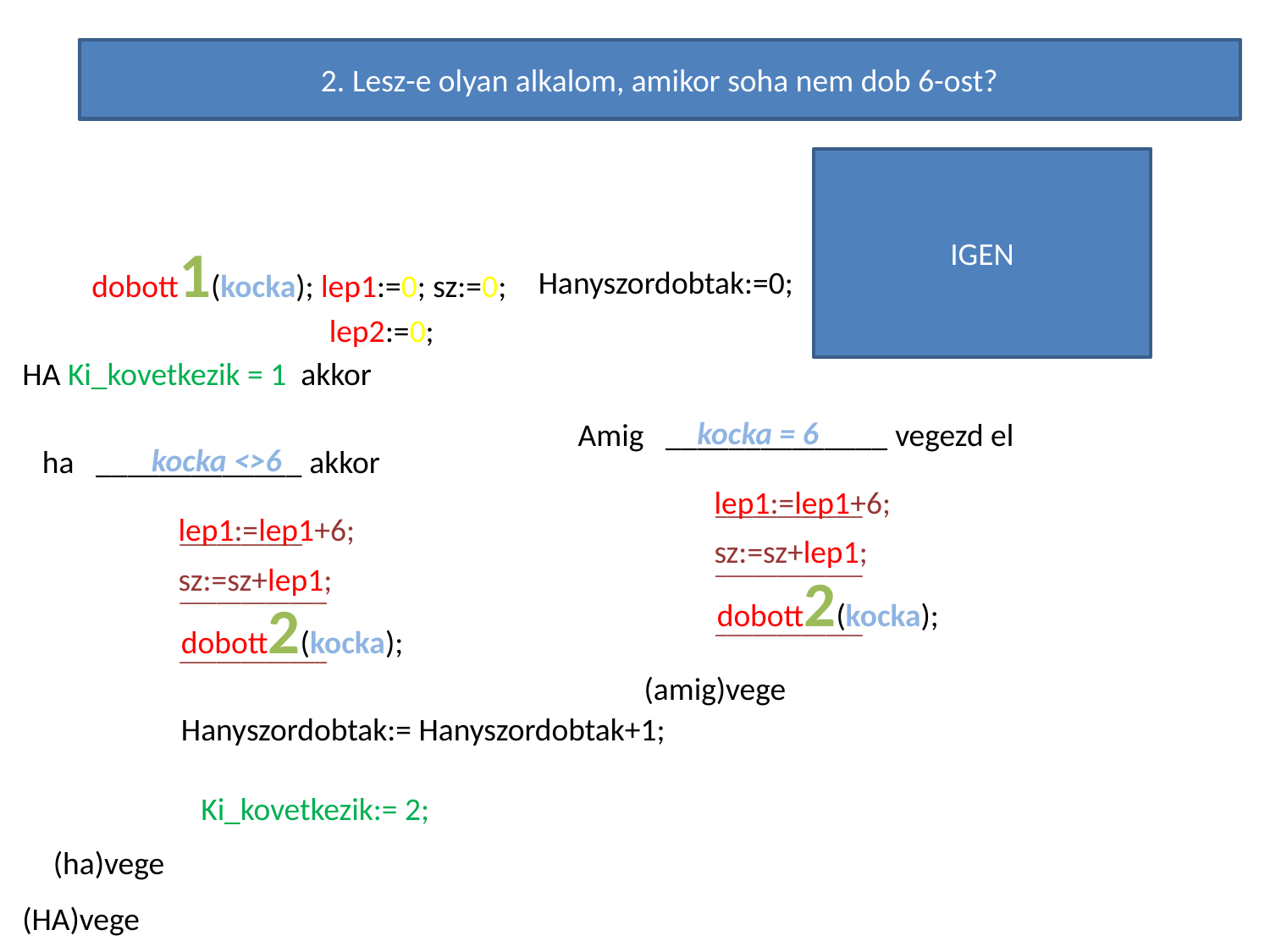

2. Lesz-e olyan alkalom, amikor soha nem dob 6-ost?
Feladat adatai:
IGEN
dobott1(kocka); lep1:=0; sz:=0;
                                 lep2:=0;
Hanyszordobtak:=0;
HA Ki_kovetkezik = 1  akkor
kocka = 6
Amig   ______________ vegezd el

                         ____________

                         ____________

                         ____________

            (amig)vege
 lep1:=lep1+6;
 sz:=sz+lep1;
dobott2(kocka);
kocka <>6
 lep1:=lep1+6;
 sz:=sz+lep1;
dobott2(kocka);
Hanyszordobtak:= Hanyszordobtak+1;
Ki_kovetkezik:= 2;
ha   _____________ akkor

                         __________

                         ____________

                         ____________

  (ha)vege
(HA)vege